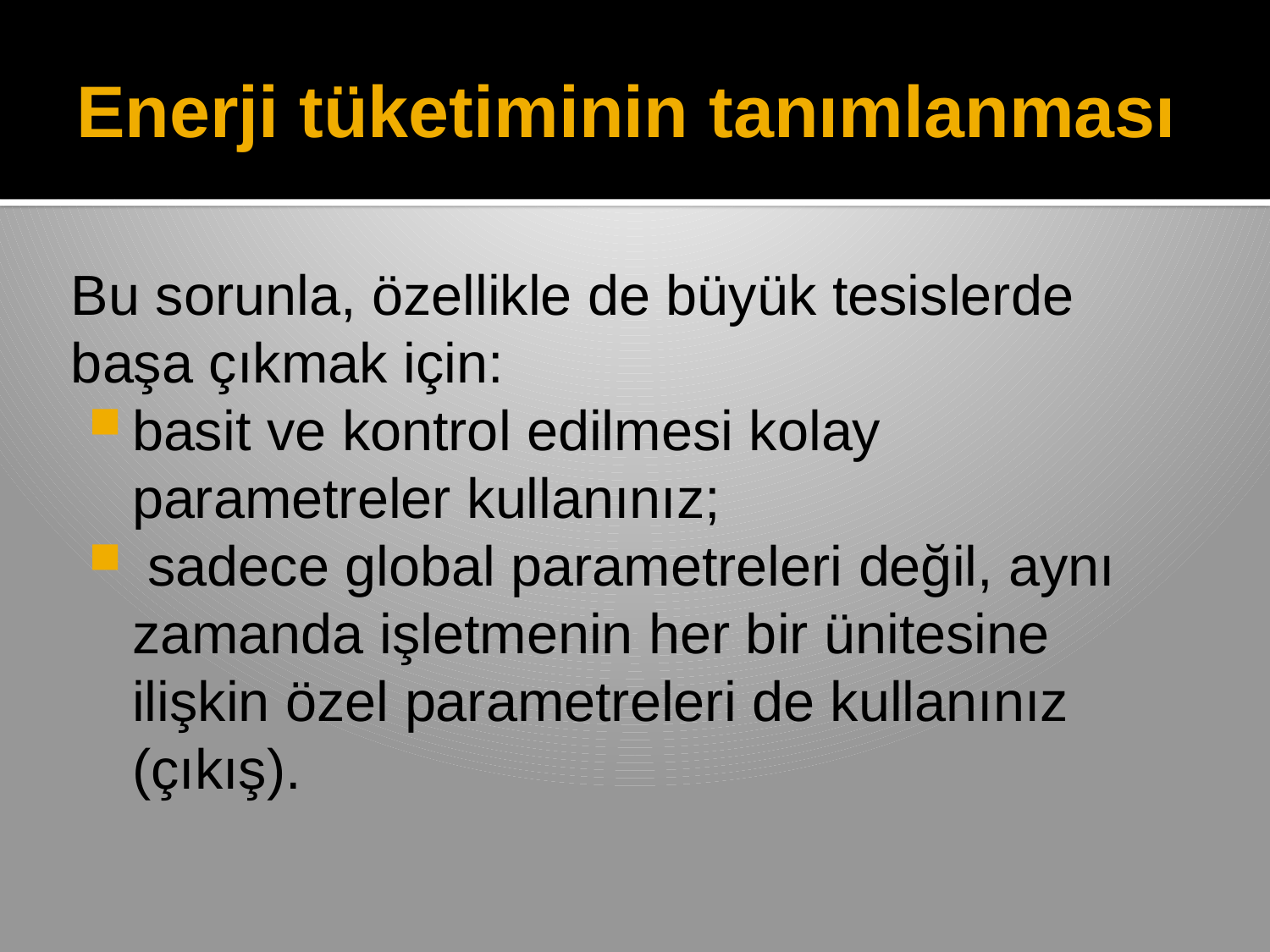

# Enerji tüketiminin tanımlanması
Bu sorunla, özellikle de büyük tesislerde başa çıkmak için:
basit ve kontrol edilmesi kolay parametreler kullanınız;
 sadece global parametreleri değil, aynı zamanda işletmenin her bir ünitesine ilişkin özel parametreleri de kullanınız (çıkış).